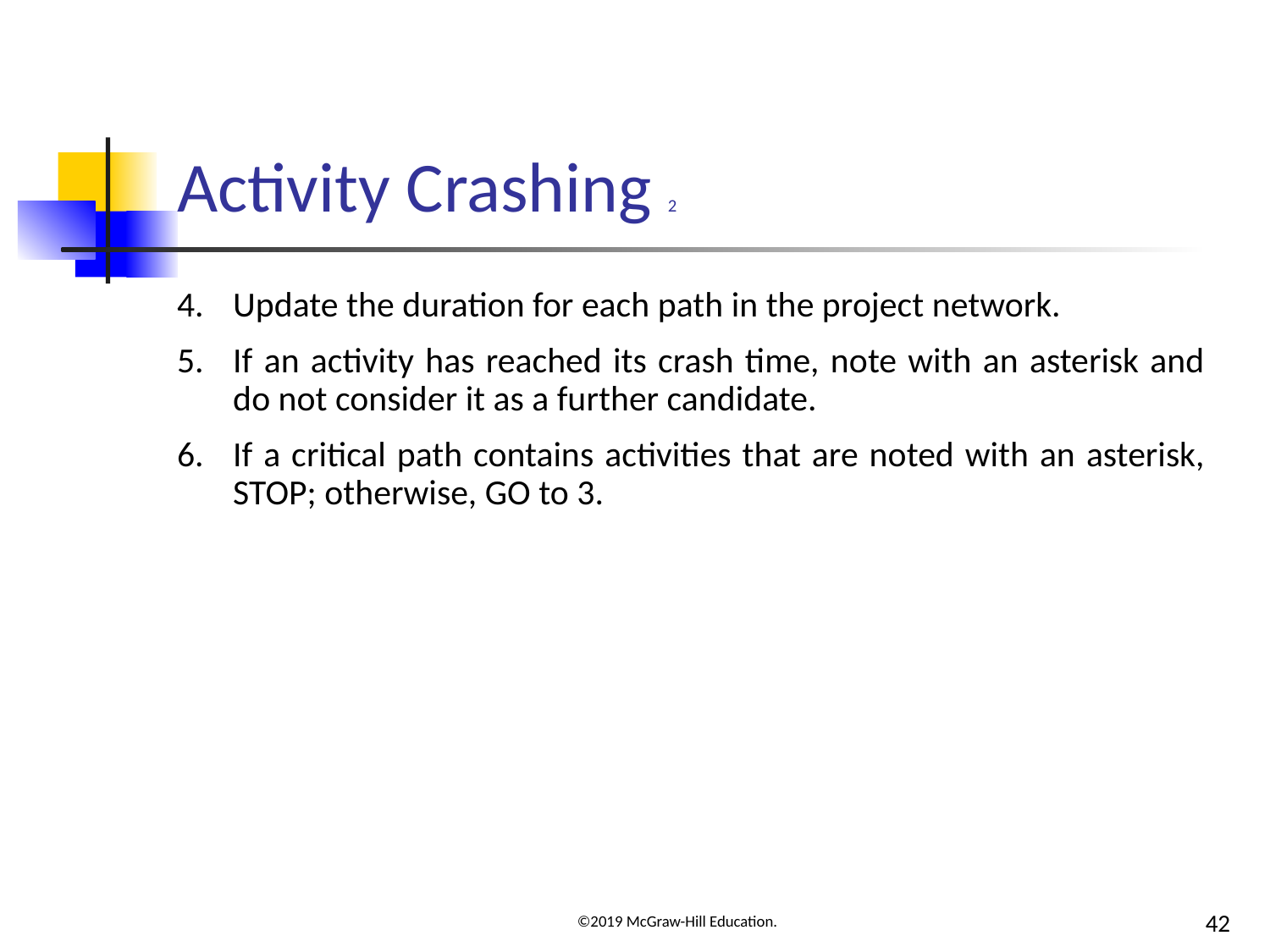

# Activity Crashing 2
Update the duration for each path in the project network.
If an activity has reached its crash time, note with an asterisk and do not consider it as a further candidate.
If a critical path contains activities that are noted with an asterisk, STOP; otherwise, GO to 3.